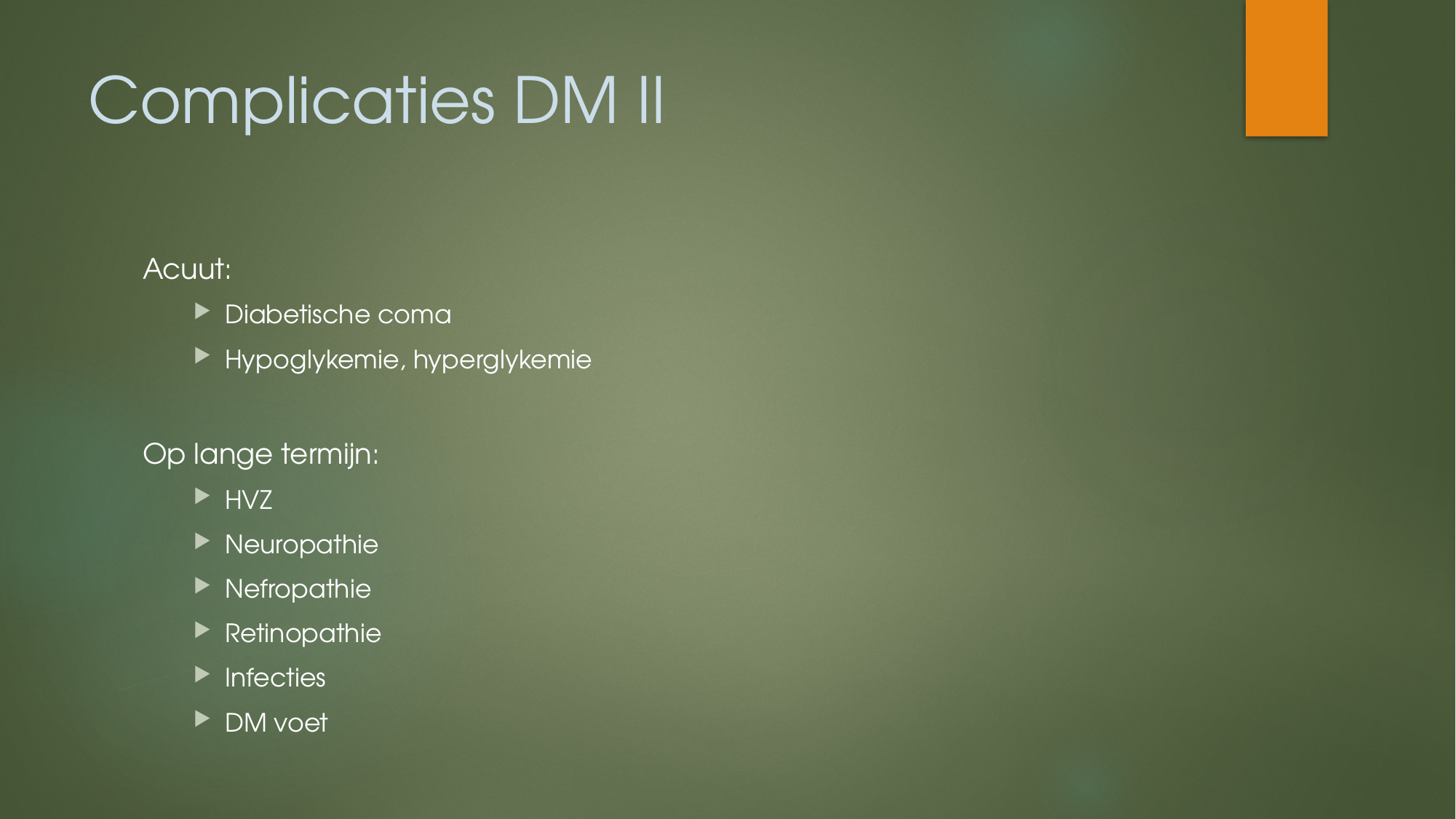

# Complicaties DM II
Acuut:
Diabetische coma
Hypoglykemie, hyperglykemie

Op lange termijn:
HVZ
Neuropathie
Nefropathie
Retinopathie
Infecties
DM voet